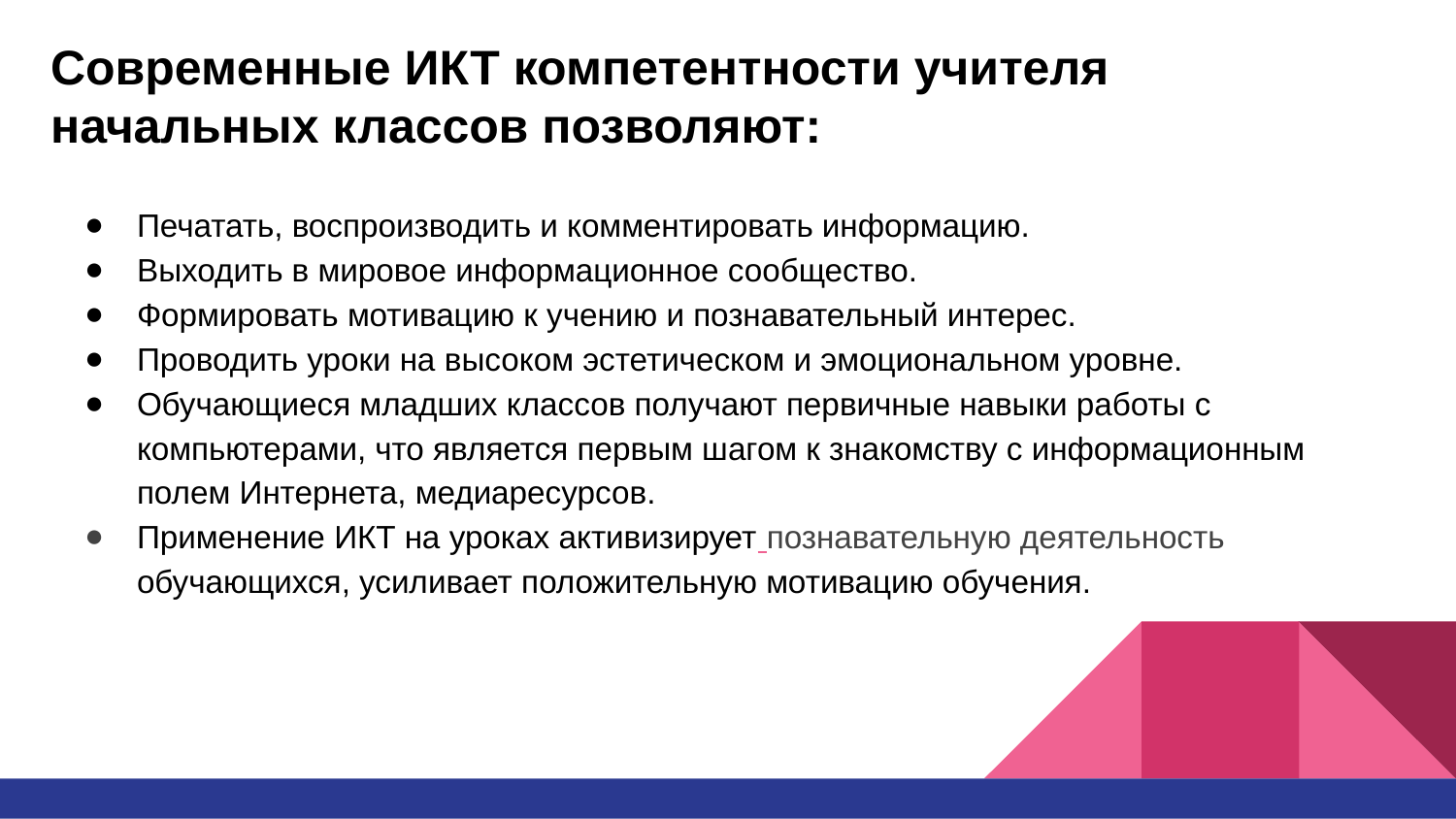

# Современные ИКТ компетентности учителя начальных классов позволяют:
Печатать, воспроизводить и комментировать информацию.
Выходить в мировое информационное сообщество.
Формировать мотивацию к учению и познавательный интерес.
Проводить уроки на высоком эстетическом и эмоциональном уровне.
Обучающиеся младших классов получают первичные навыки работы с компьютерами, что является первым шагом к знакомству с информационным полем Интернета, медиаресурсов.
Применение ИКТ на уроках активизирует познавательную деятельность обучающихся, усиливает положительную мотивацию обучения.